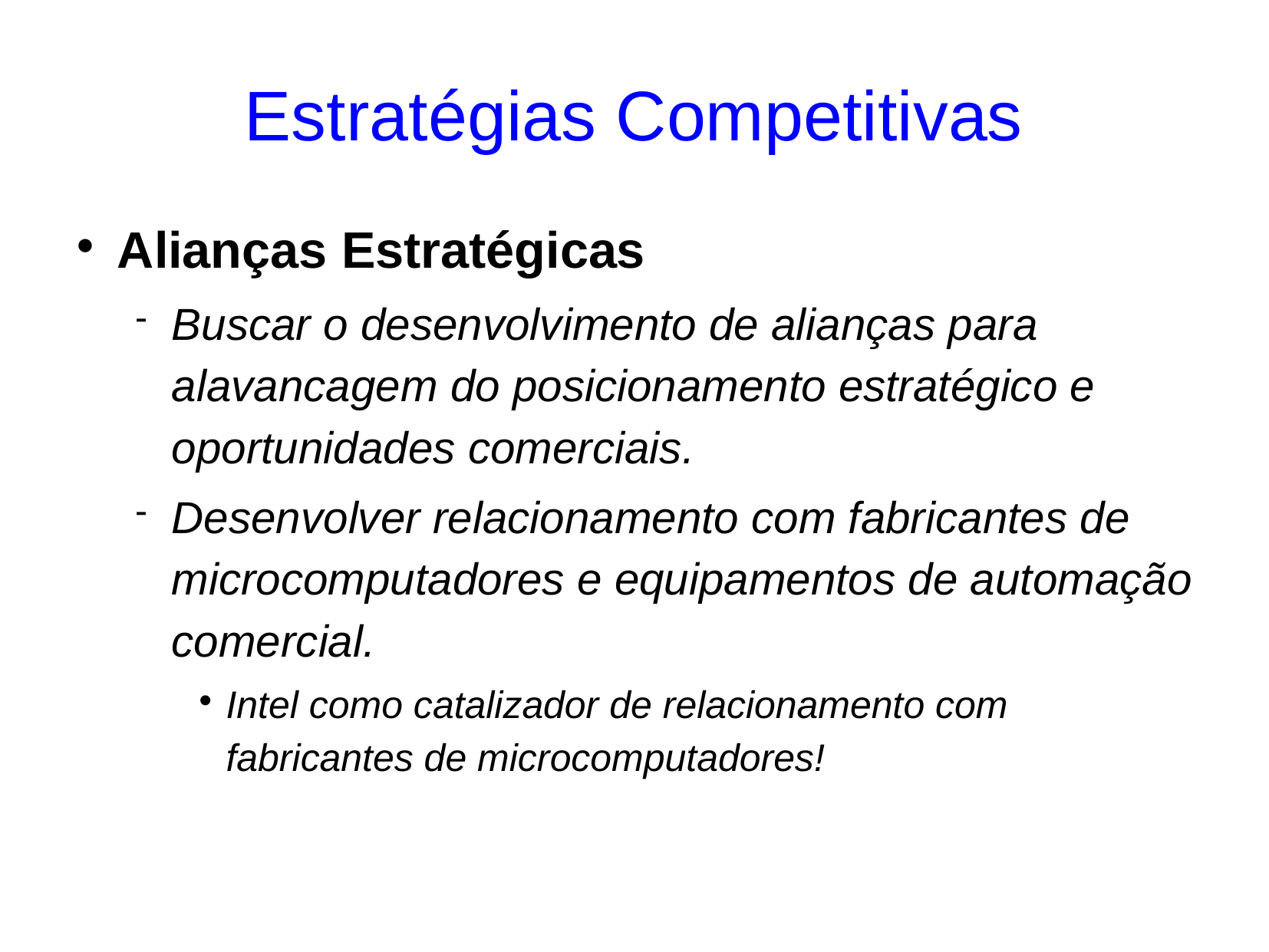

# Estratégias Competitivas
Alianças Estratégicas
Buscar o desenvolvimento de alianças para alavancagem do posicionamento estratégico e oportunidades comerciais.
Desenvolver relacionamento com fabricantes de microcomputadores e equipamentos de automação comercial.
Intel como catalizador de relacionamento com fabricantes de microcomputadores!